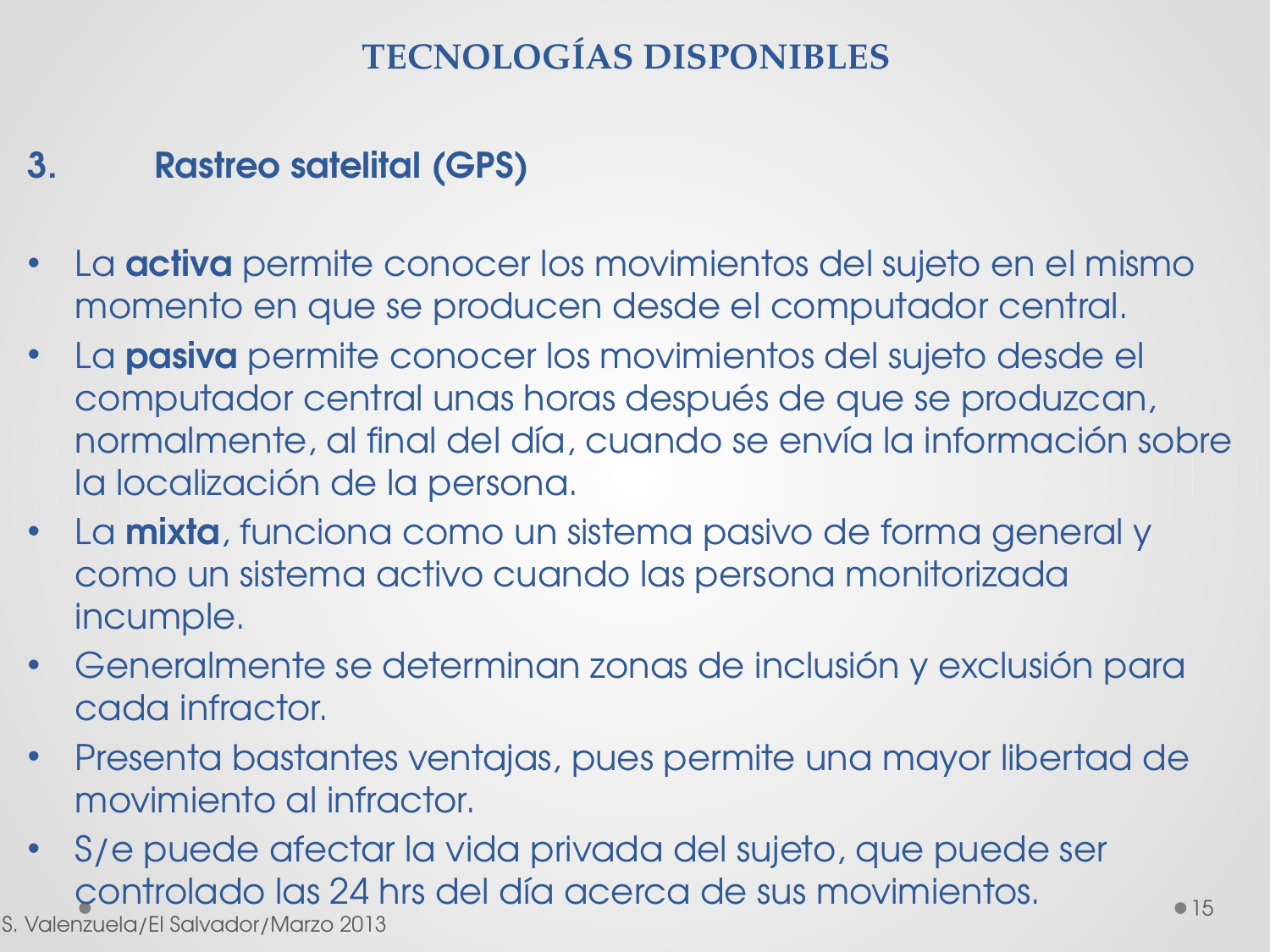

# TECNOLOGÍAS DISPONIBLES
3.	Rastreo satelital (GPS)

La activa permite conocer los movimientos del sujeto en el mismo momento en que se producen desde el computador central.
La pasiva permite conocer los movimientos del sujeto desde el computador central unas horas después de que se produzcan, normalmente, al final del día, cuando se envía la información sobre la localización de la persona.
La mixta, funciona como un sistema pasivo de forma general y como un sistema activo cuando las persona monitorizada incumple.
Generalmente se determinan zonas de inclusión y exclusión para cada infractor.
Presenta bastantes ventajas, pues permite una mayor libertad de movimiento al infractor.
S/e puede afectar la vida privada del sujeto, que puede ser controlado las 24 hrs del día acerca de sus movimientos.

15
S. Valenzuela/El Salvador/Marzo 2013